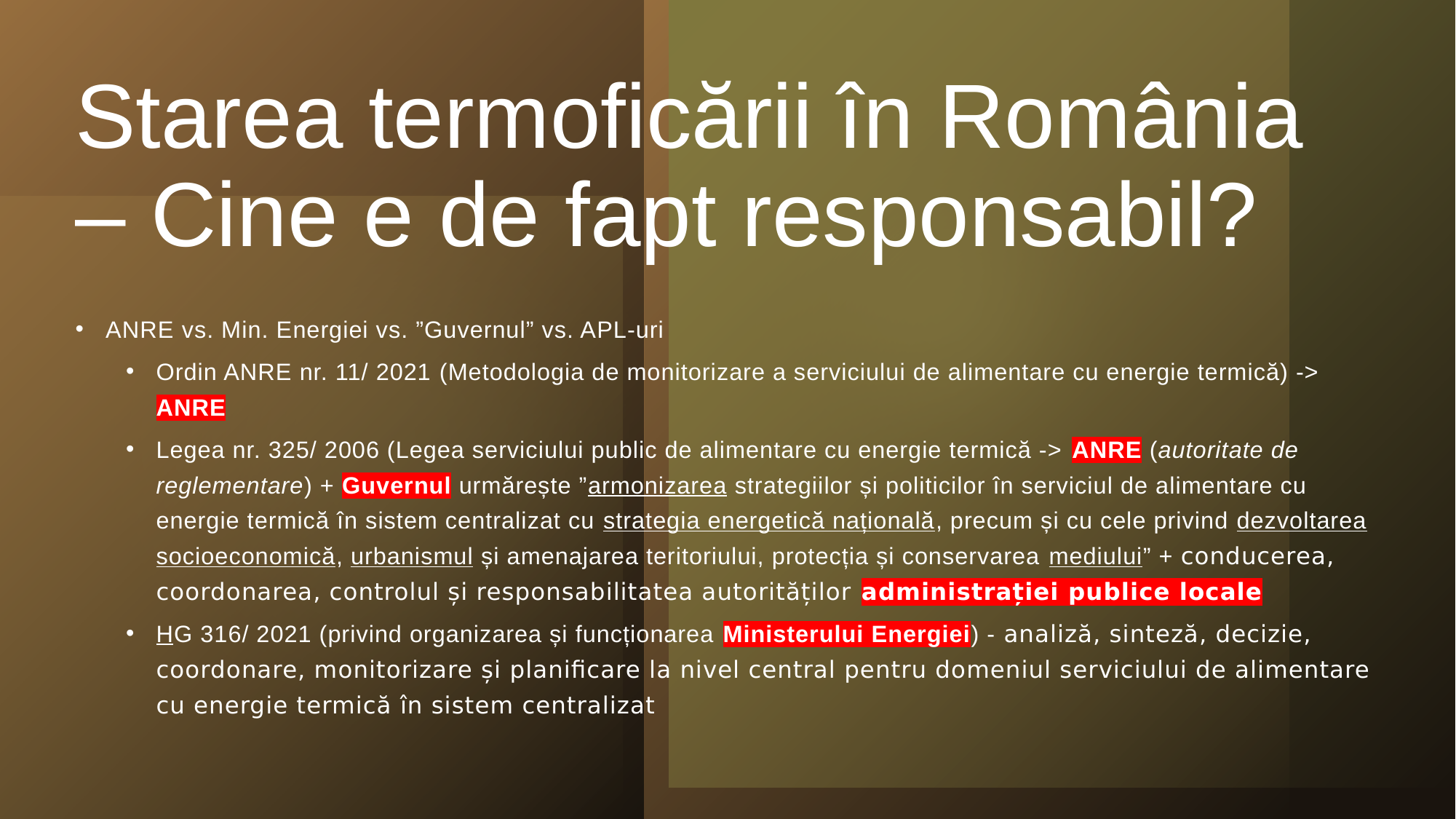

# Starea termoficării în România – Cine e de fapt responsabil?
ANRE vs. Min. Energiei vs. ”Guvernul” vs. APL-uri
Ordin ANRE nr. 11/ 2021 (Metodologia de monitorizare a serviciului de alimentare cu energie termică) -> ANRE
Legea nr. 325/ 2006 (Legea serviciului public de alimentare cu energie termică -> ANRE (autoritate de reglementare) + Guvernul urmărește ”armonizarea strategiilor și politicilor în serviciul de alimentare cu energie termică în sistem centralizat cu strategia energetică națională, precum și cu cele privind dezvoltarea socioeconomică, urbanismul și amenajarea teritoriului, protecția și conservarea mediului” + conducerea, coordonarea, controlul și responsabilitatea autorităților administrației publice locale
HG 316/ 2021 (privind organizarea și funcționarea Ministerului Energiei) - analiză, sinteză, decizie, coordonare, monitorizare și planificare la nivel central pentru domeniul serviciului de alimentare cu energie termică în sistem centralizat